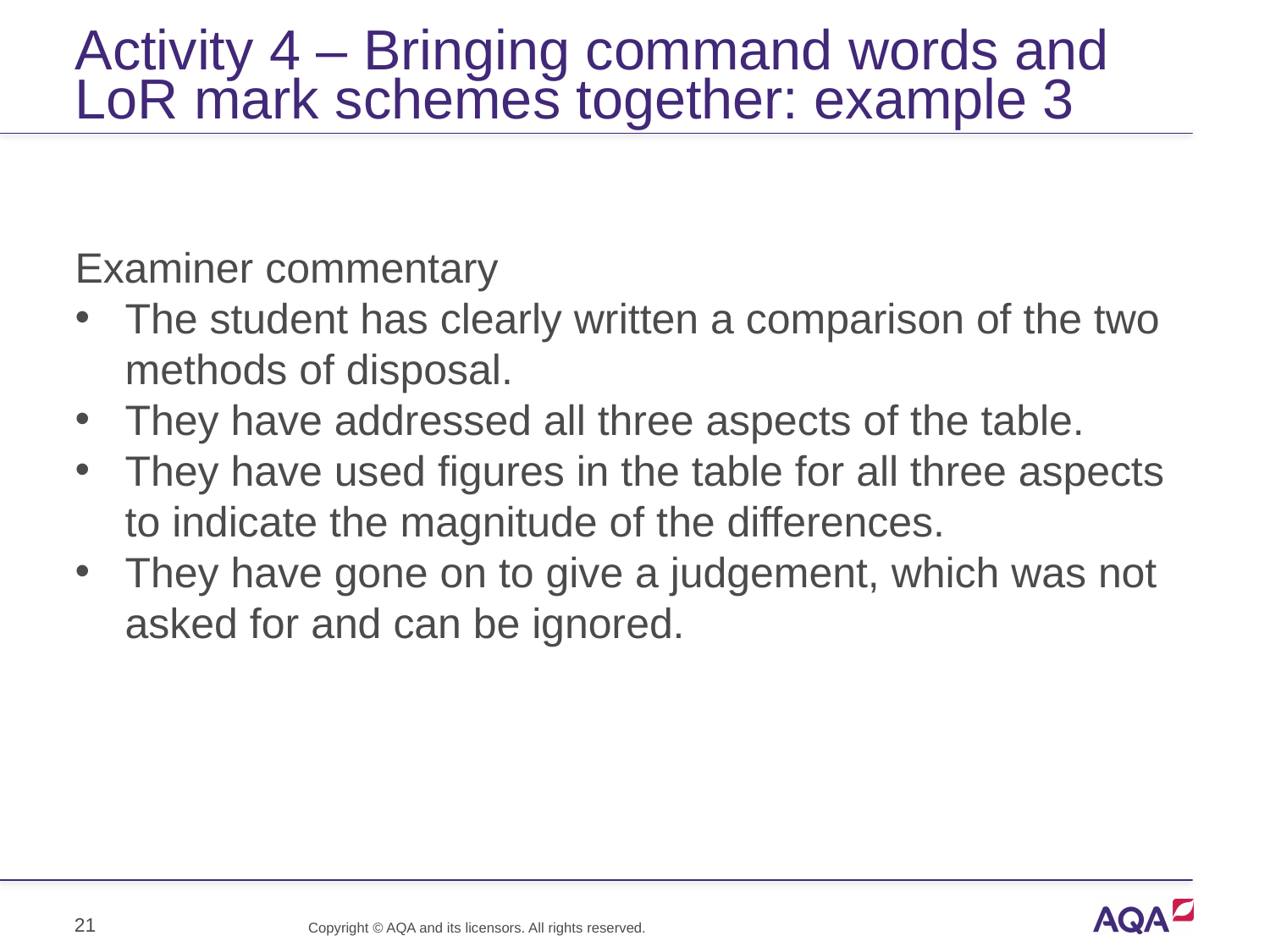

# Activity 4 – Bringing command words and LoR mark schemes together: example 3
Examiner commentary
The student has clearly written a comparison of the two methods of disposal.
They have addressed all three aspects of the table.
They have used figures in the table for all three aspects to indicate the magnitude of the differences.
They have gone on to give a judgement, which was not asked for and can be ignored.

21
Copyright © AQA and its licensors. All rights reserved.